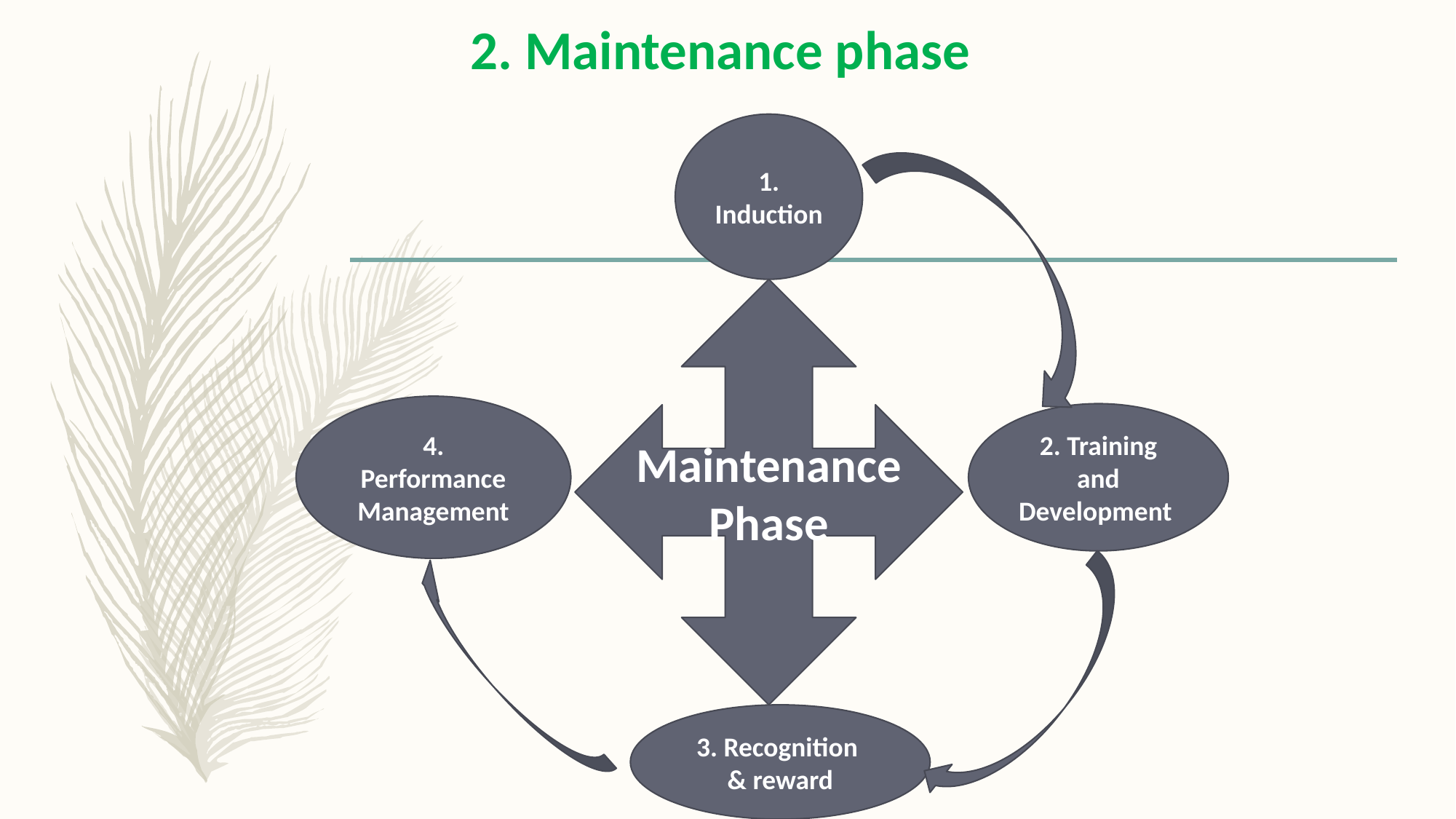

2. Maintenance phase

1. Induction
Maintenance Phase
4. Performance Management
2. Training and Development

3. Recognition
& reward